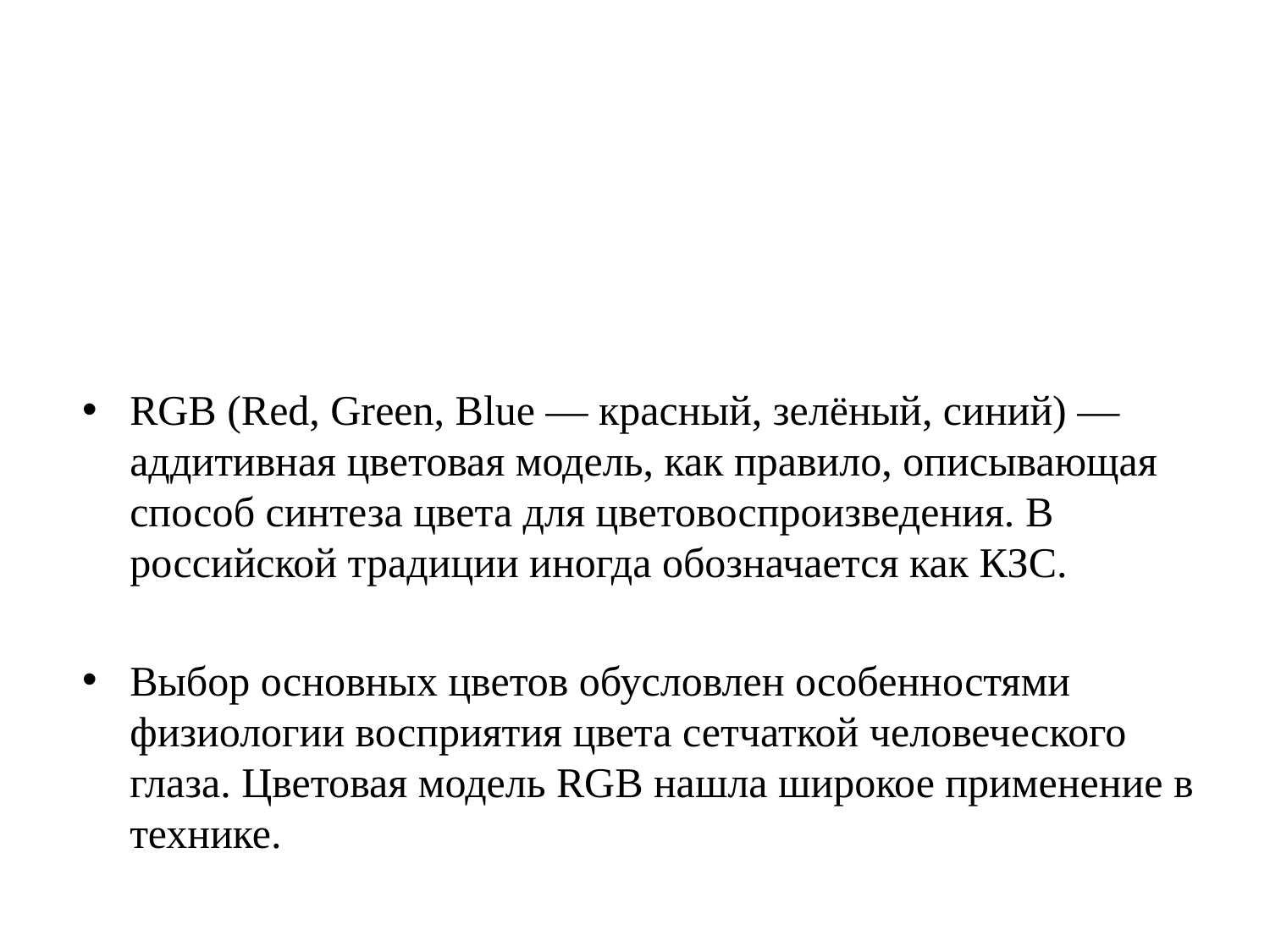

#
RGB (Red, Green, Blue — красный, зелёный, синий) — аддитивная цветовая модель, как правило, описывающая способ синтеза цвета для цветовоспроизведения. В российской традиции иногда обозначается как КЗС.

Выбор основных цветов обусловлен особенностями физиологии восприятия цвета сетчаткой человеческого глаза. Цветовая модель RGB нашла широкое применение в технике.